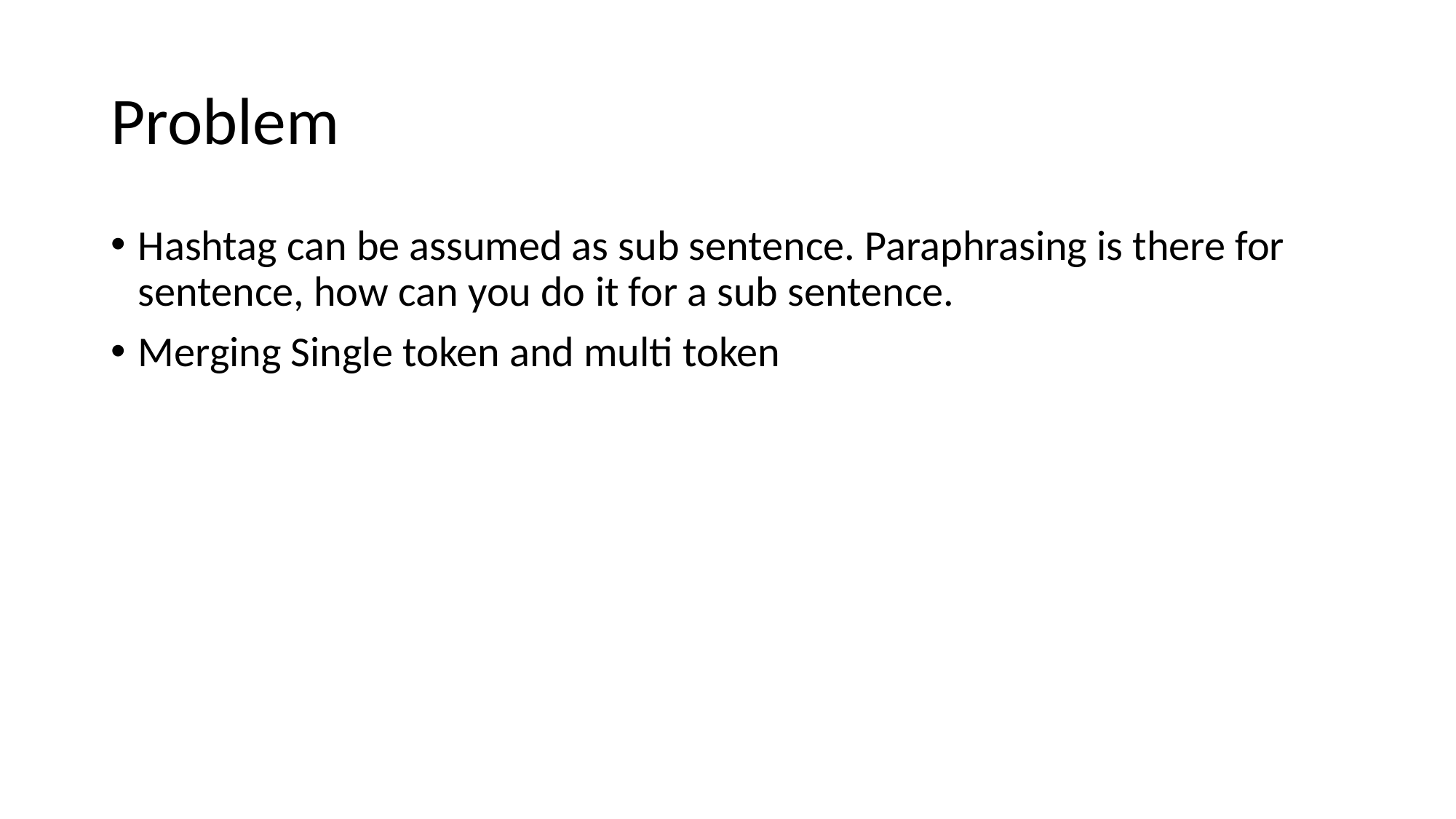

# Problem
Hashtag can be assumed as sub sentence. Paraphrasing is there for sentence, how can you do it for a sub sentence.
Merging Single token and multi token